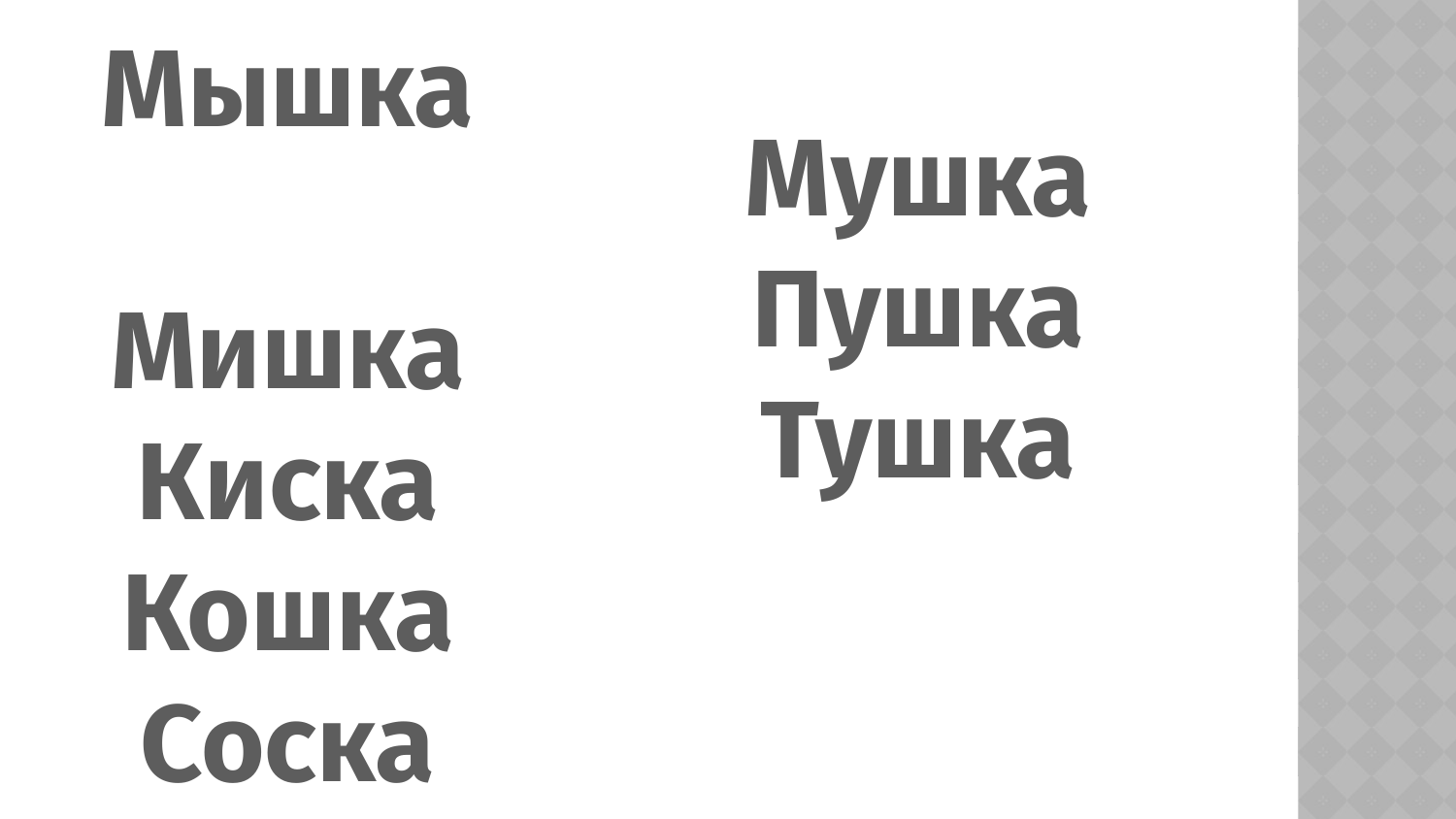

Мышка
Мишка
Киска
Кошка
Соска
Сушка
Мушка
Пушка
Тушка